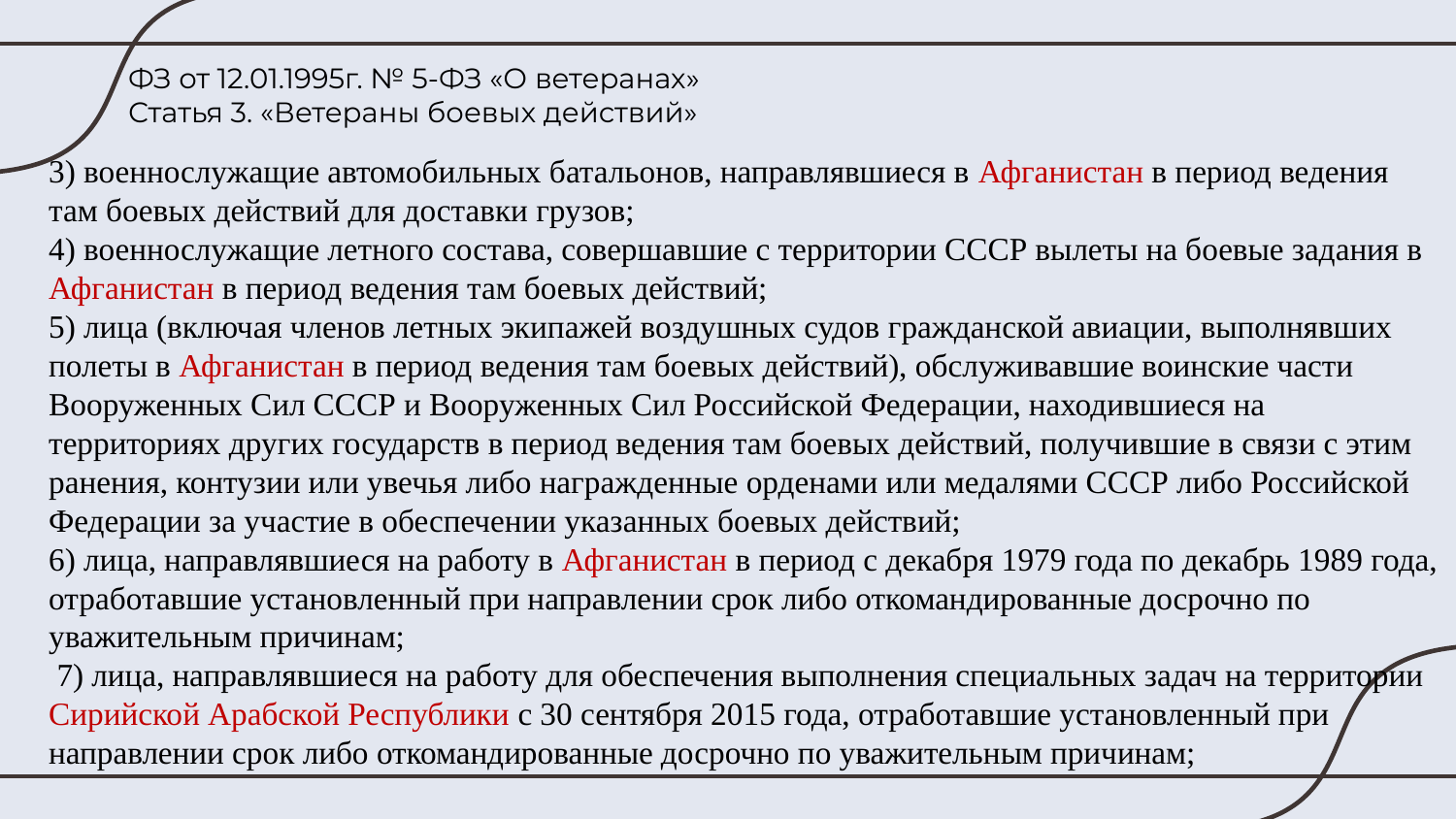

ФЗ от 12.01.1995г. № 5-ФЗ «О ветеранах»
Статья 3. «Ветераны боевых действий»

# 3) военнослужащие автомобильных батальонов, направлявшиеся в Афганистан в период ведения там боевых действий для доставки грузов; 4) военнослужащие летного состава, совершавшие с территории СССР вылеты на боевые задания в Афганистан в период ведения там боевых действий; 5) лица (включая членов летных экипажей воздушных судов гражданской авиации, выполнявших полеты в Афганистан в период ведения там боевых действий), обслуживавшие воинские части Вооруженных Сил СССР и Вооруженных Сил Российской Федерации, находившиеся на территориях других государств в период ведения там боевых действий, получившие в связи с этим ранения, контузии или увечья либо награжденные орденами или медалями СССР либо Российской Федерации за участие в обеспечении указанных боевых действий; 6) лица, направлявшиеся на работу в Афганистан в период с декабря 1979 года по декабрь 1989 года, отработавшие установленный при направлении срок либо откомандированные досрочно по уважительным причинам; 7) лица, направлявшиеся на работу для обеспечения выполнения специальных задач на территории Сирийской Арабской Республики с 30 сентября 2015 года, отработавшие установленный при направлении срок либо откомандированные досрочно по уважительным причинам;